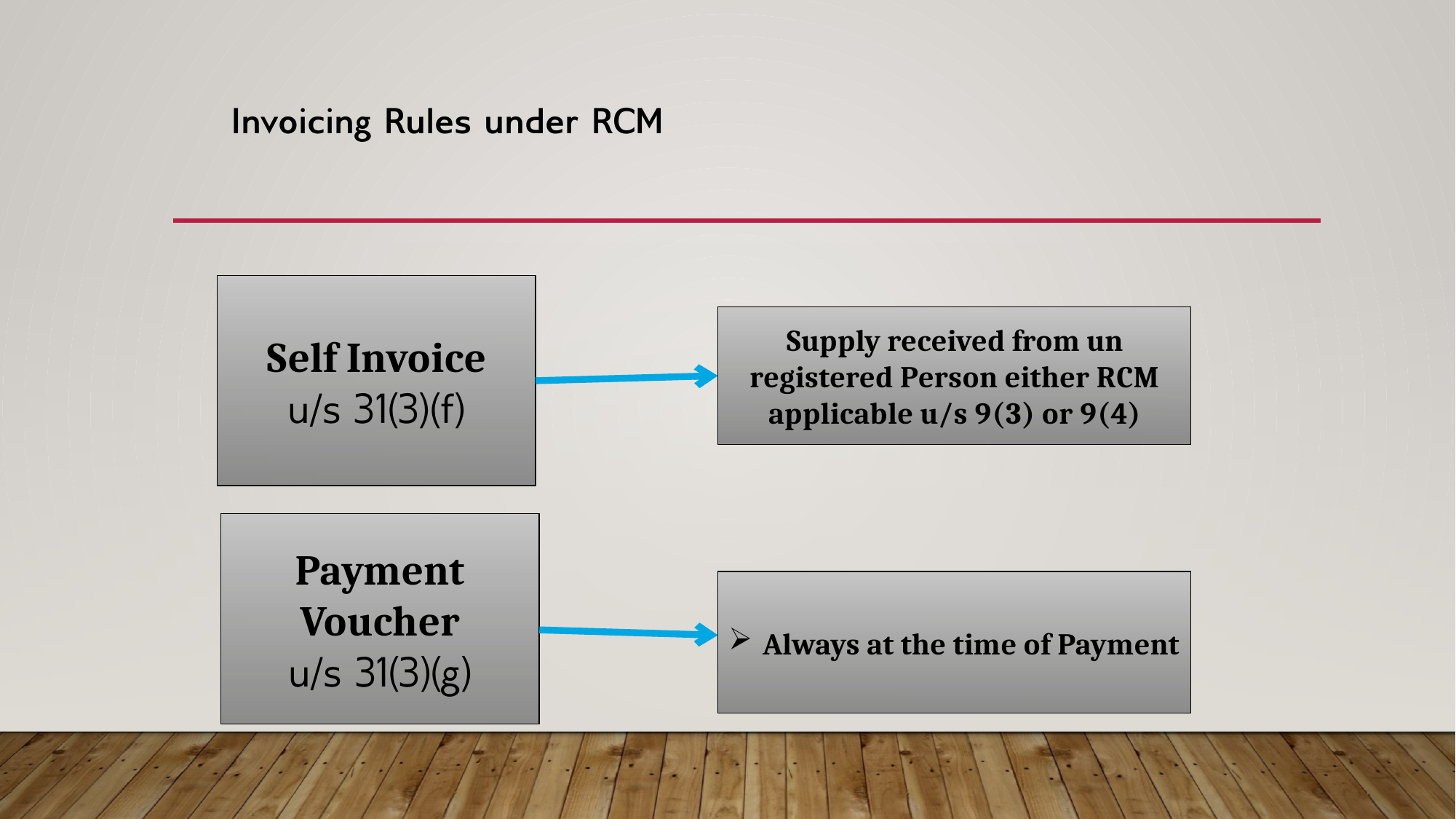

Invoicing Rules under RCM
Self Invoice
u/s 31(3)(f)
Supply received from un registered Person either RCM applicable u/s 9(3) or 9(4)
Payment Voucher
u/s 31(3)(g)
Always at the time of Payment